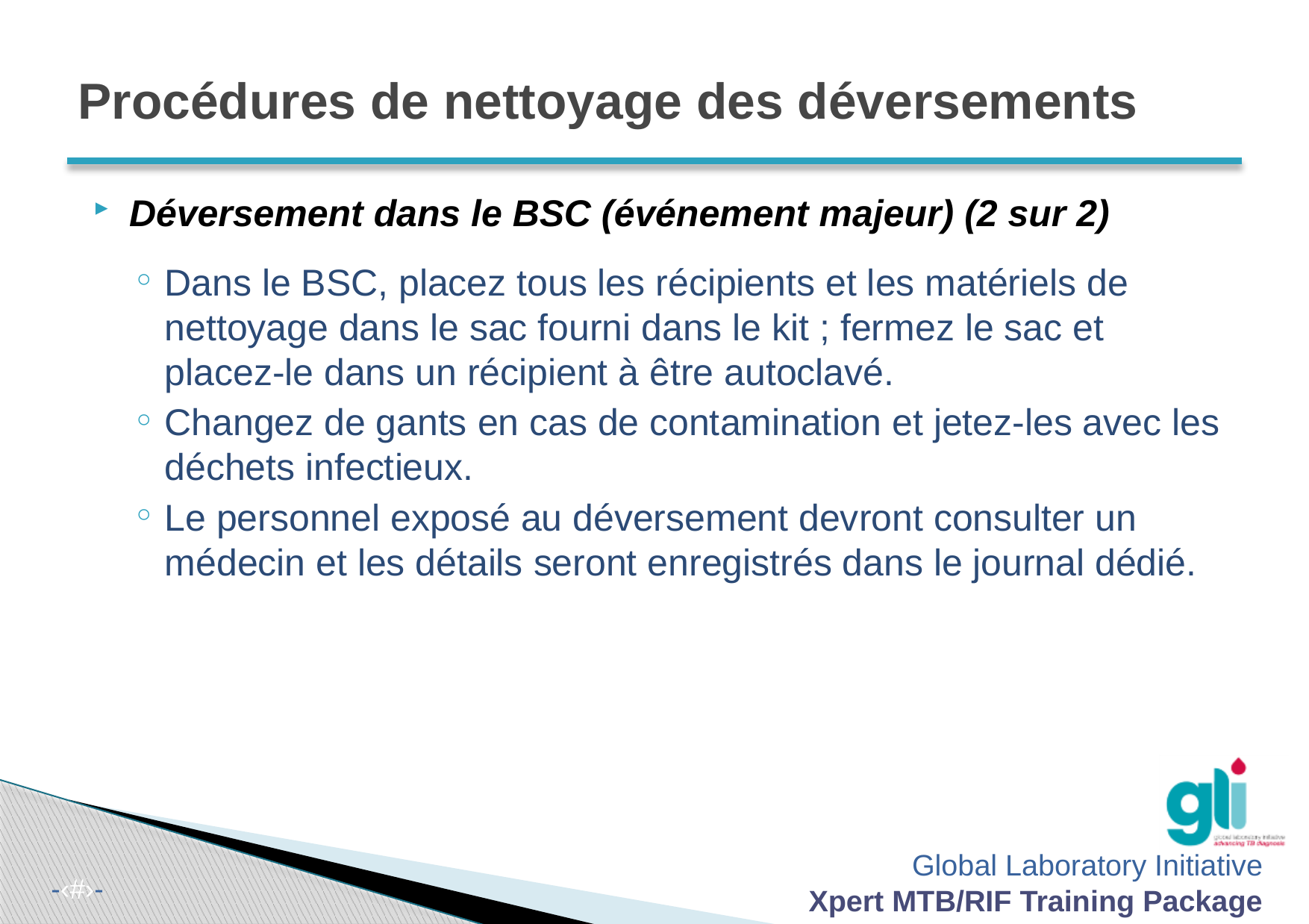

# Procédures de nettoyage des déversements
Déversement dans le BSC (événement majeur) (2 sur 2)
Dans le BSC, placez tous les récipients et les matériels de nettoyage dans le sac fourni dans le kit ; fermez le sac et placez-le dans un récipient à être autoclavé.
Changez de gants en cas de contamination et jetez-les avec les déchets infectieux.
Le personnel exposé au déversement devront consulter un médecin et les détails seront enregistrés dans le journal dédié.